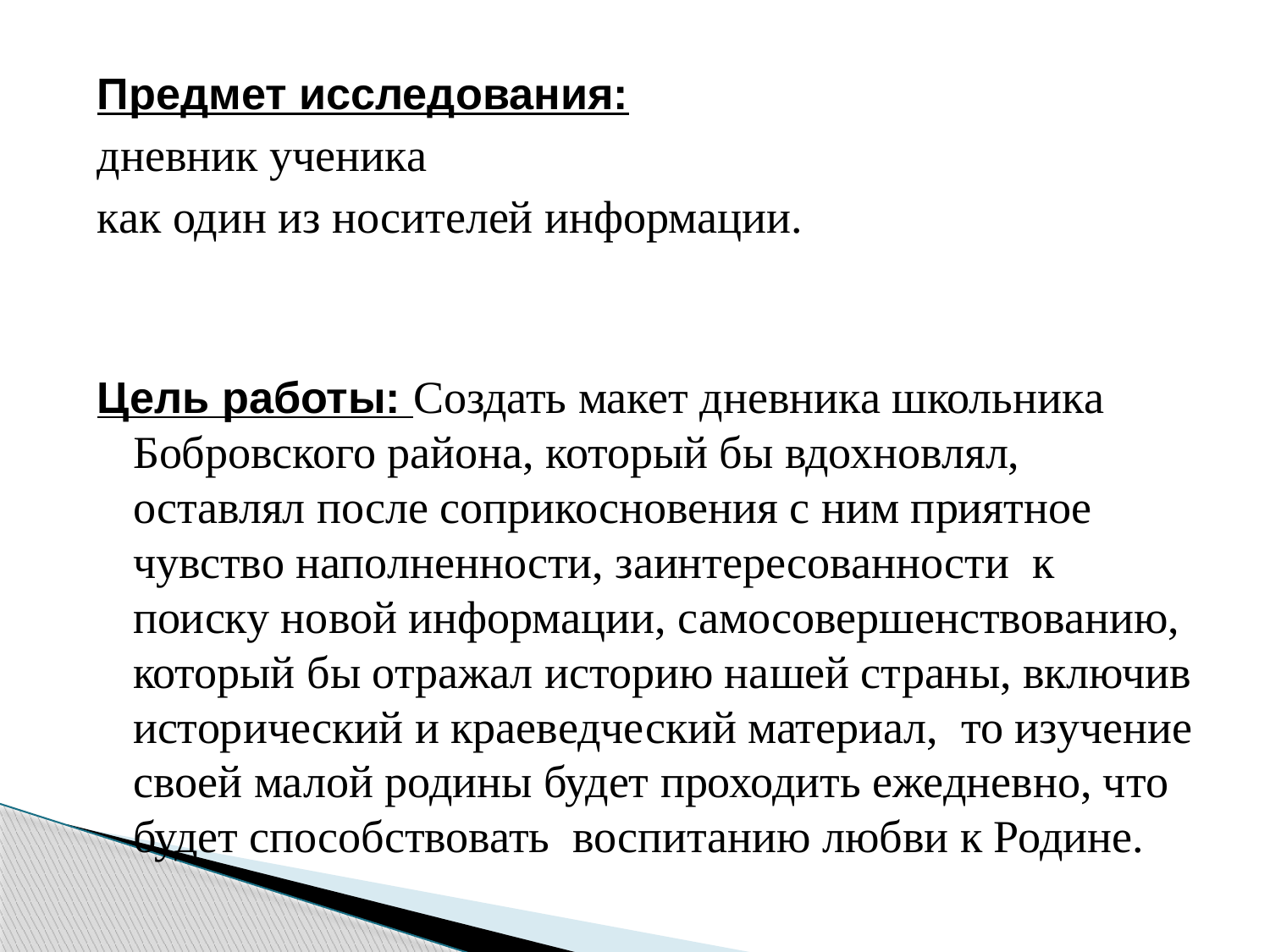

Предмет исследования:
дневник ученика
как один из носителей информации.

Цель работы: Создать макет дневника школьника Бобровского района, который бы вдохновлял, оставлял после соприкосновения с ним приятное чувство наполненности, заинтересованности  к поиску новой информации, самосовершенствованию, который бы отражал историю нашей страны, включив исторический и краеведческий материал,  то изучение своей малой родины будет проходить ежедневно, что будет способствовать  воспитанию любви к Родине.